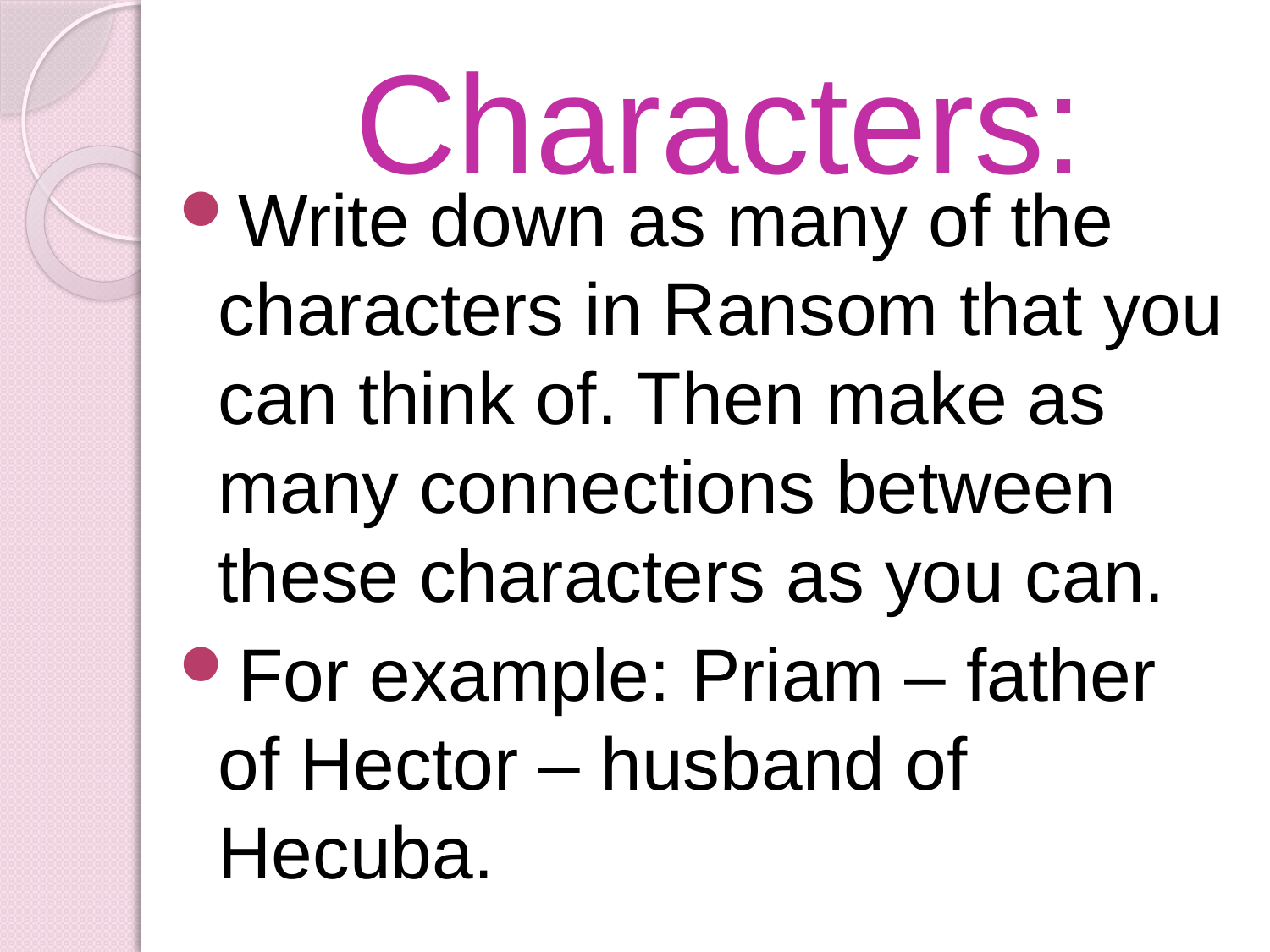

# Characters:
Write down as many of the characters in Ransom that you can think of. Then make as many connections between these characters as you can.
For example: Priam – father of Hector – husband of Hecuba.